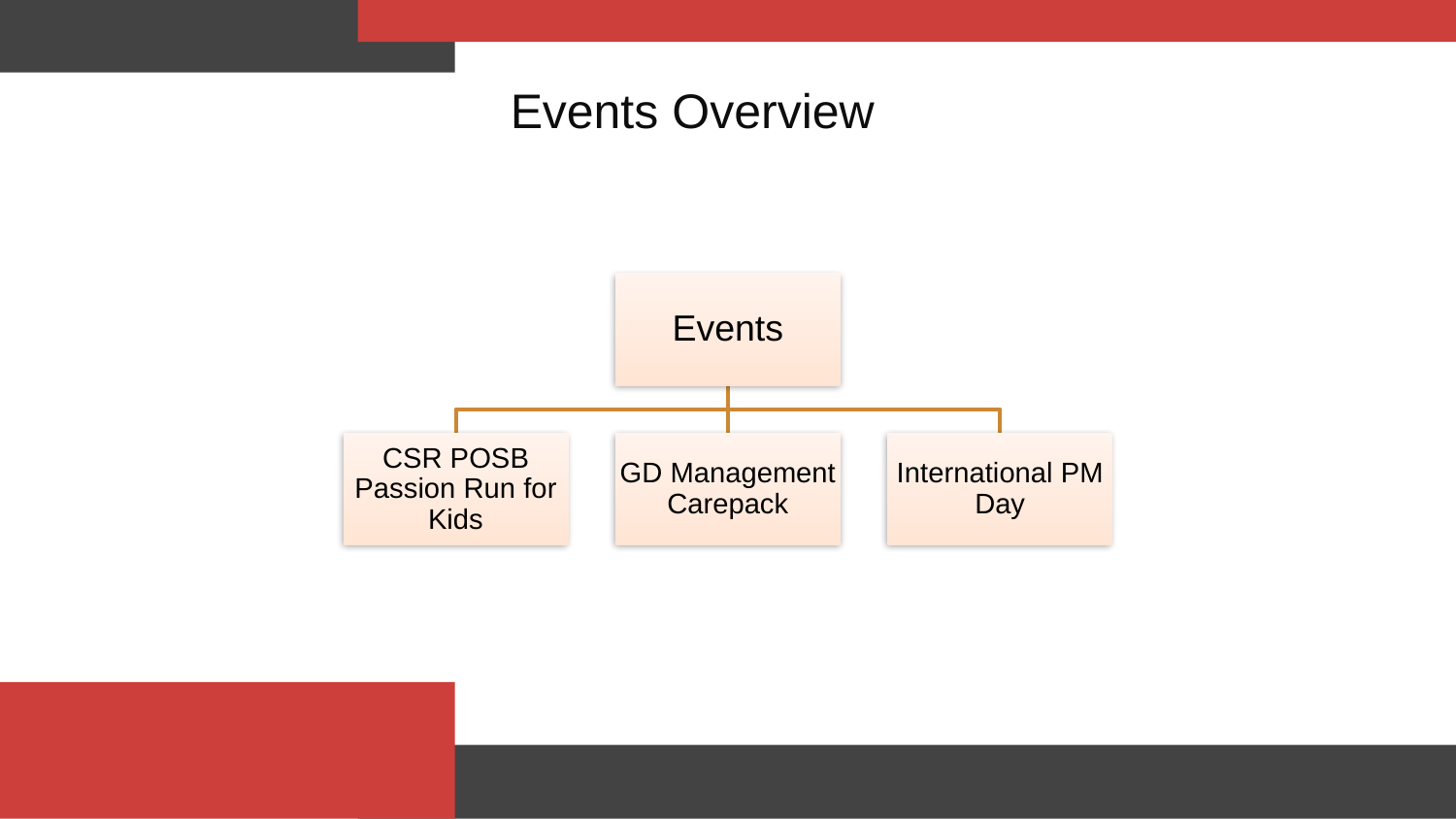

# Events Overview

Events
CSR POSB Passion Run for Kids
GD Management Carepack
International PM Day